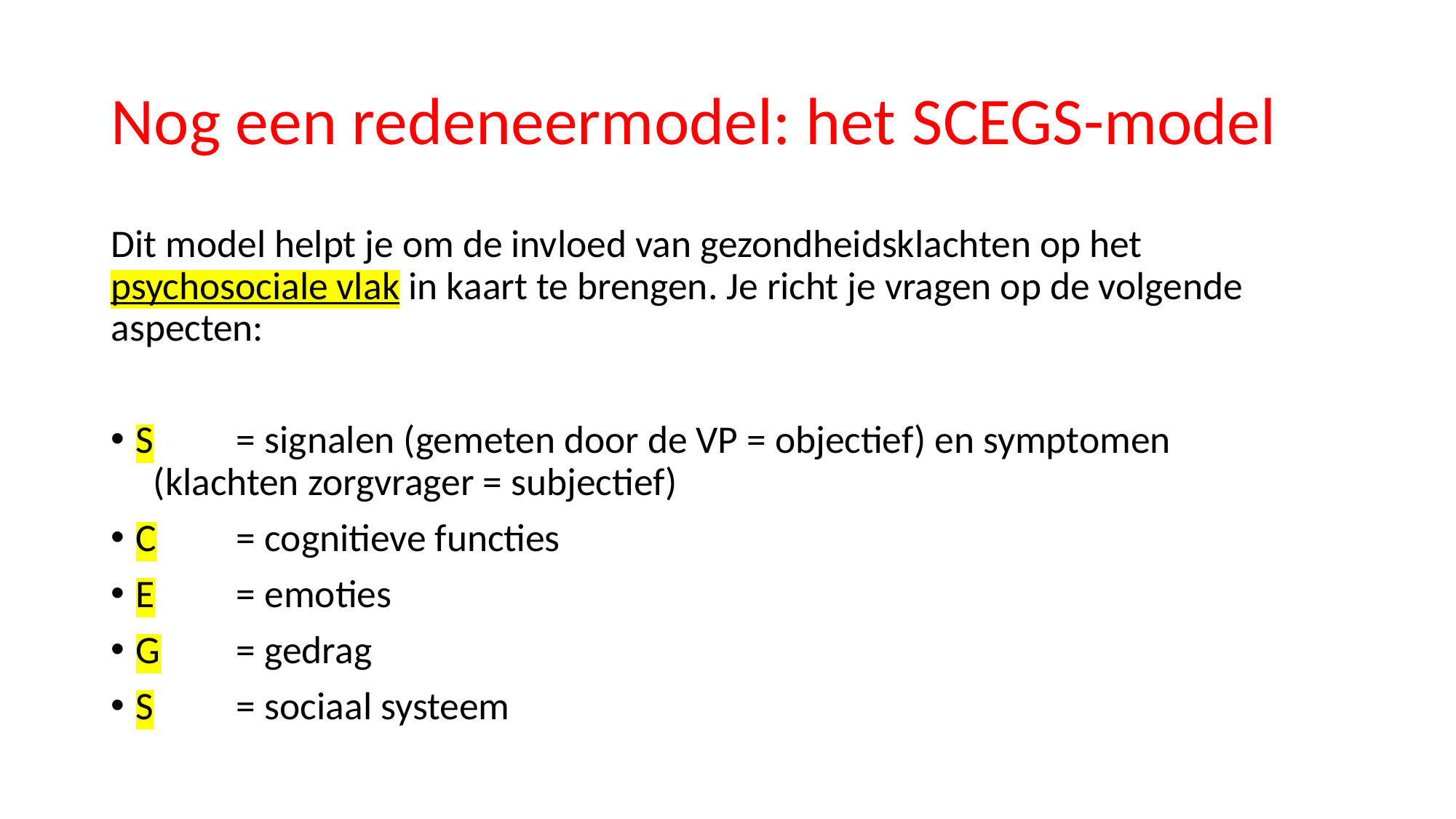

# Nog een redeneermodel: het SCEGS-model
Dit model helpt je om de invloed van gezondheidsklachten op het psychosociale vlak in kaart te brengen. Je richt je vragen op de volgende aspecten:

S	= signalen (gemeten door de VP = objectief) en symptomen 	      	   (klachten zorgvrager = subjectief)
C	= cognitieve functies
E	= emoties
G	= gedrag
S	= sociaal systeem